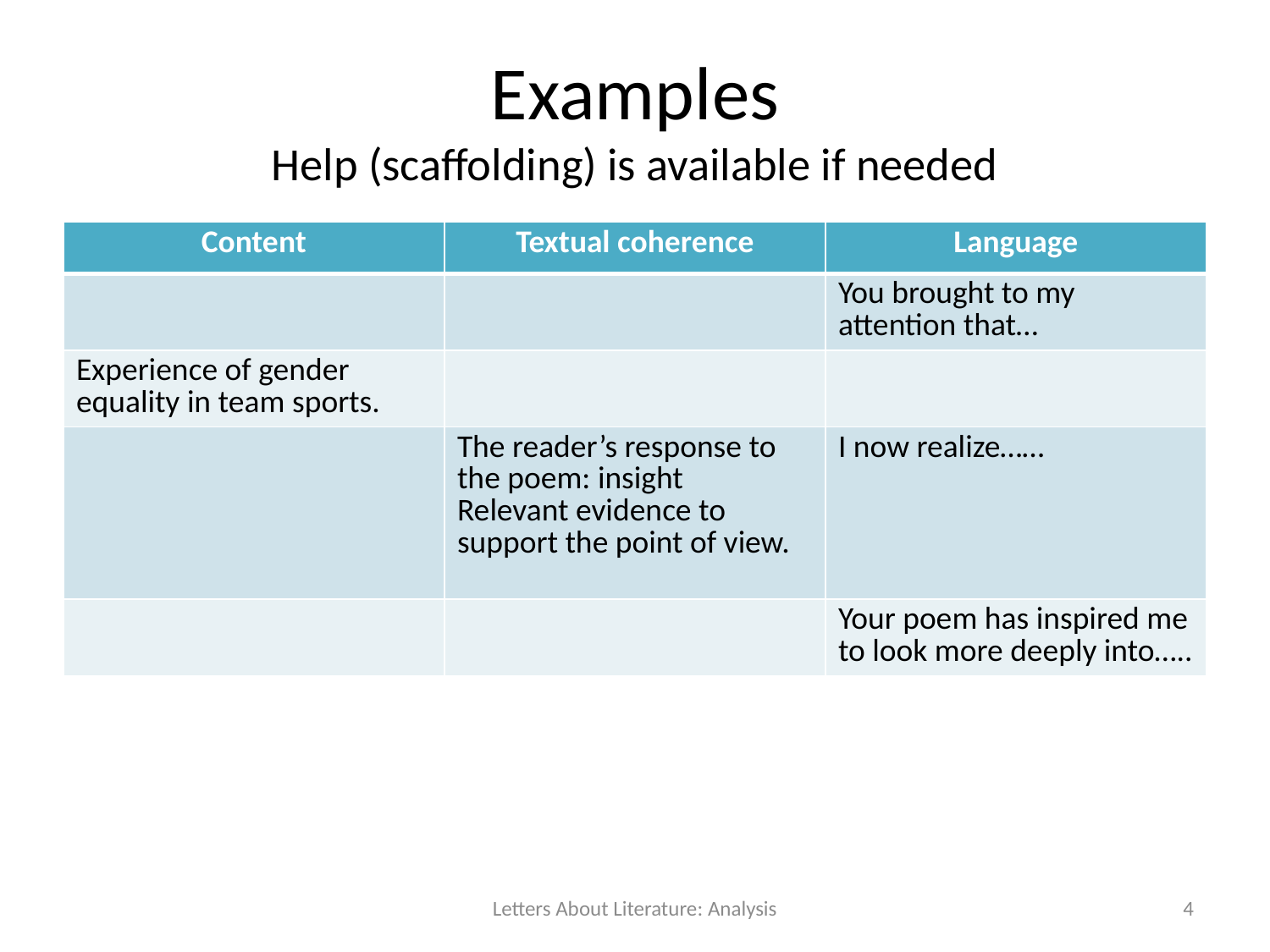

# Examples Help (scaffolding) is available if needed
| Content | Textual coherence | Language |
| --- | --- | --- |
|  |  | You brought to my attention that… |
| Experience of gender equality in team sports. |  |  |
|  | The reader’s response to the poem: insight Relevant evidence to support the point of view. | I now realize…… |
|  |  | Your poem has inspired me to look more deeply into….. |
Letters About Literature: Analysis
4